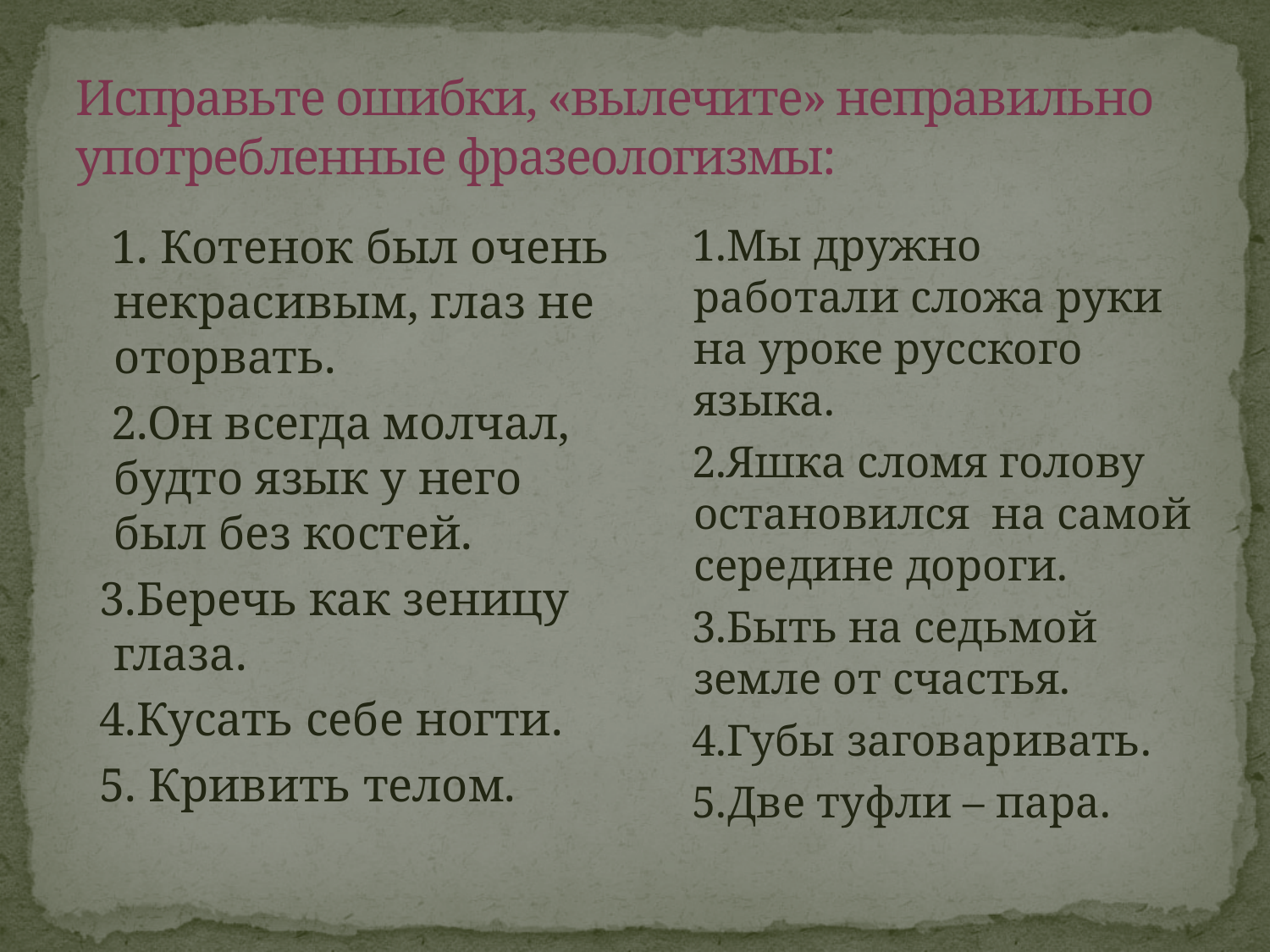

# Исправьте ошибки, «вылечите» неправильно употребленные фразеологизмы:
   1. Котенок был очень некрасивым, глаз не оторвать.
   2.Он всегда молчал, будто язык у него был без костей.
  3.Беречь как зеницу глаза.
  4.Кусать себе ногти.
  5. Кривить телом.
   1.Мы дружно работали сложа руки на уроке русского языка.
   2.Яшка сломя голову остановился  на самой середине дороги.
   3.Быть на седьмой земле от счастья.
   4.Губы заговаривать.
   5.Две туфли – пара.